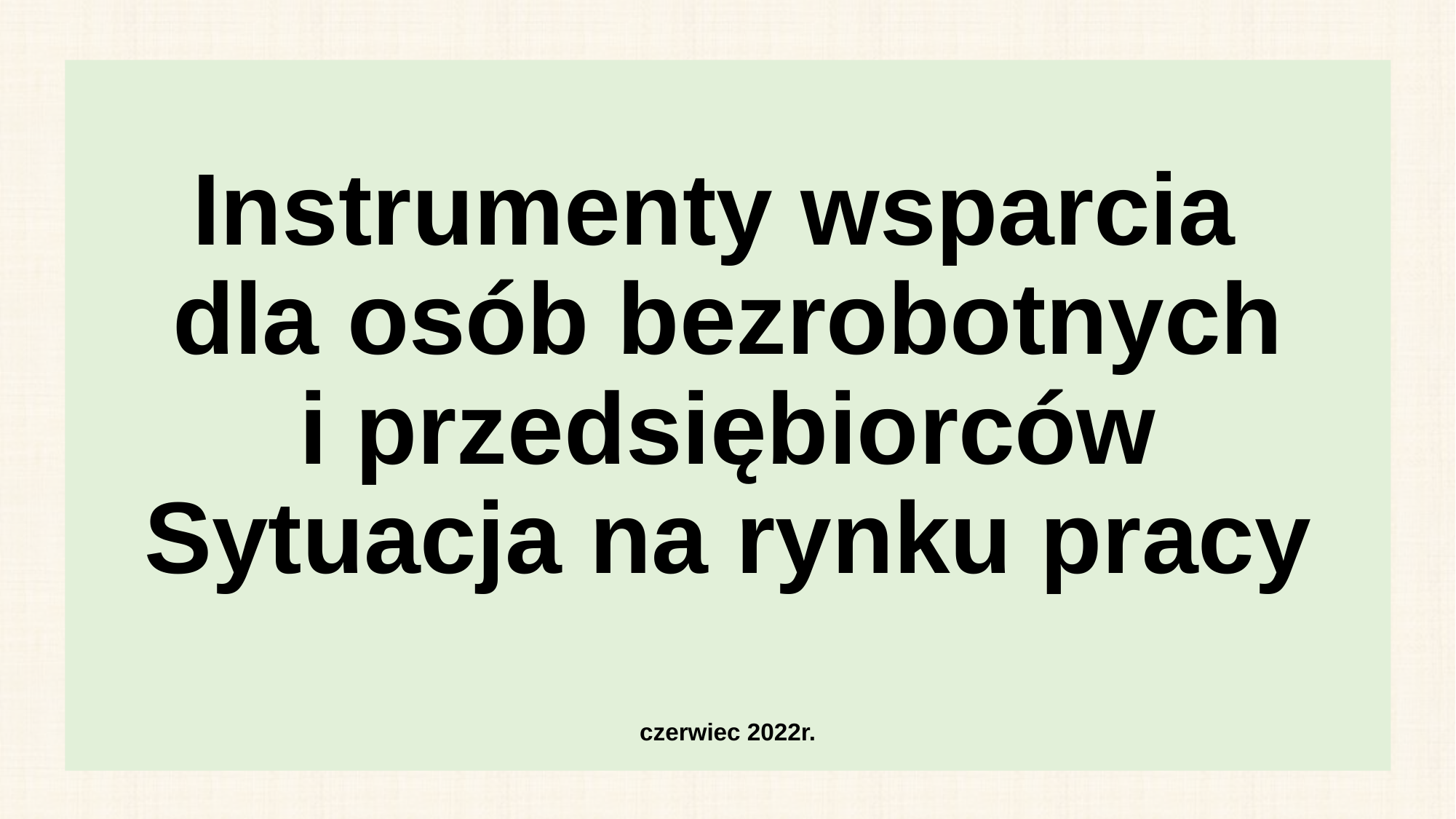

# Instrumenty wsparcia dla osób bezrobotnych i przedsiębiorców Sytuacja na rynku pracy czerwiec 2022r.